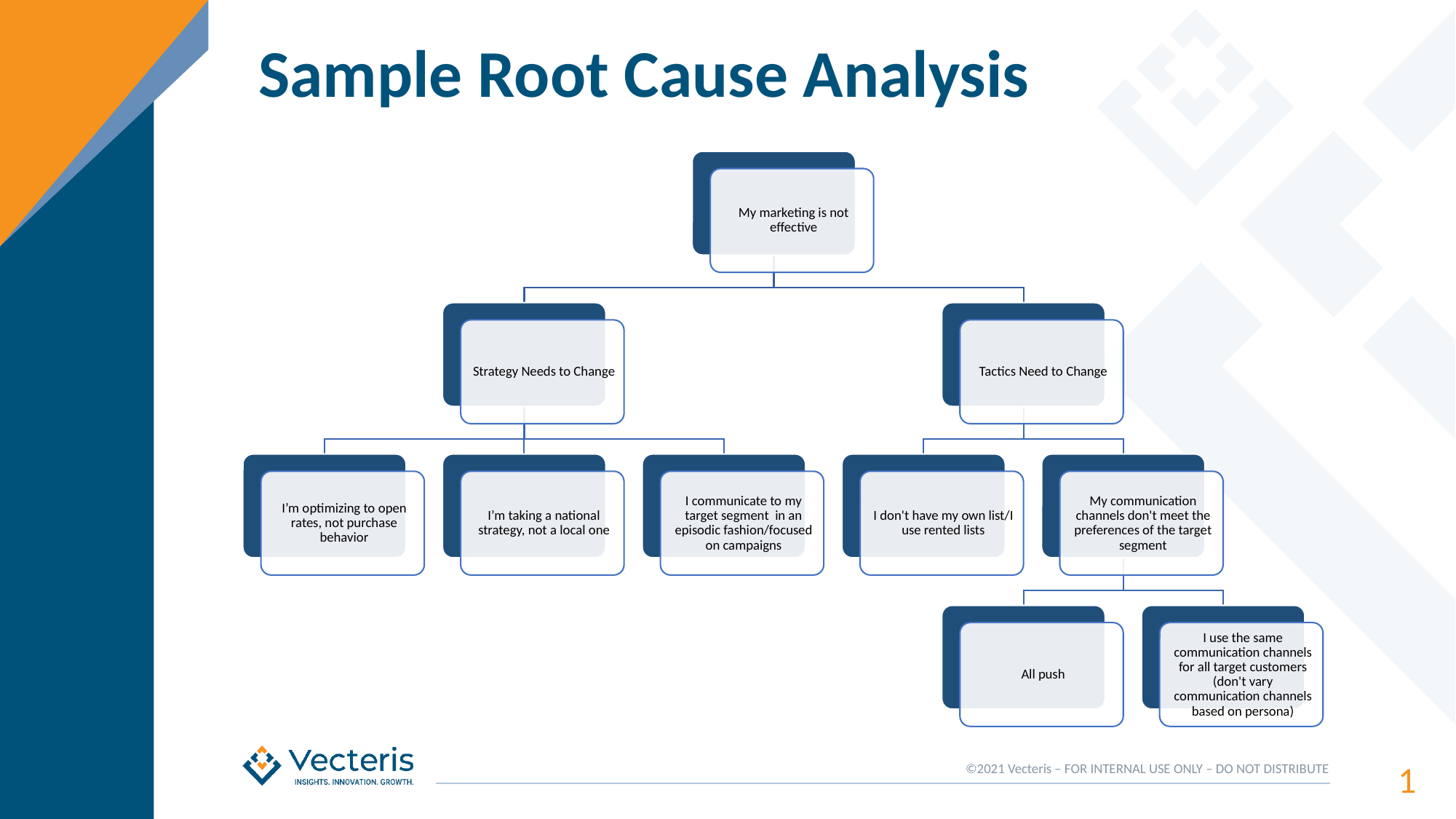

# Sample Root Cause Analysis
My marketing is not effective
Strategy Needs to Change
I’m optimizing to open rates, not purchase behavior
I’m taking a national strategy, not a local one
I communicate to my target segment  in an episodic fashion/focused on campaigns
Tactics Need to Change
I don't have my own list/I use rented lists
My communication channels don't meet the preferences of the target segment
All push
I use the same communication channels for all target customers (don't vary communication channels based on persona)
1
©2021 Vecteris – FOR INTERNAL USE ONLY – DO NOT DISTRIBUTE